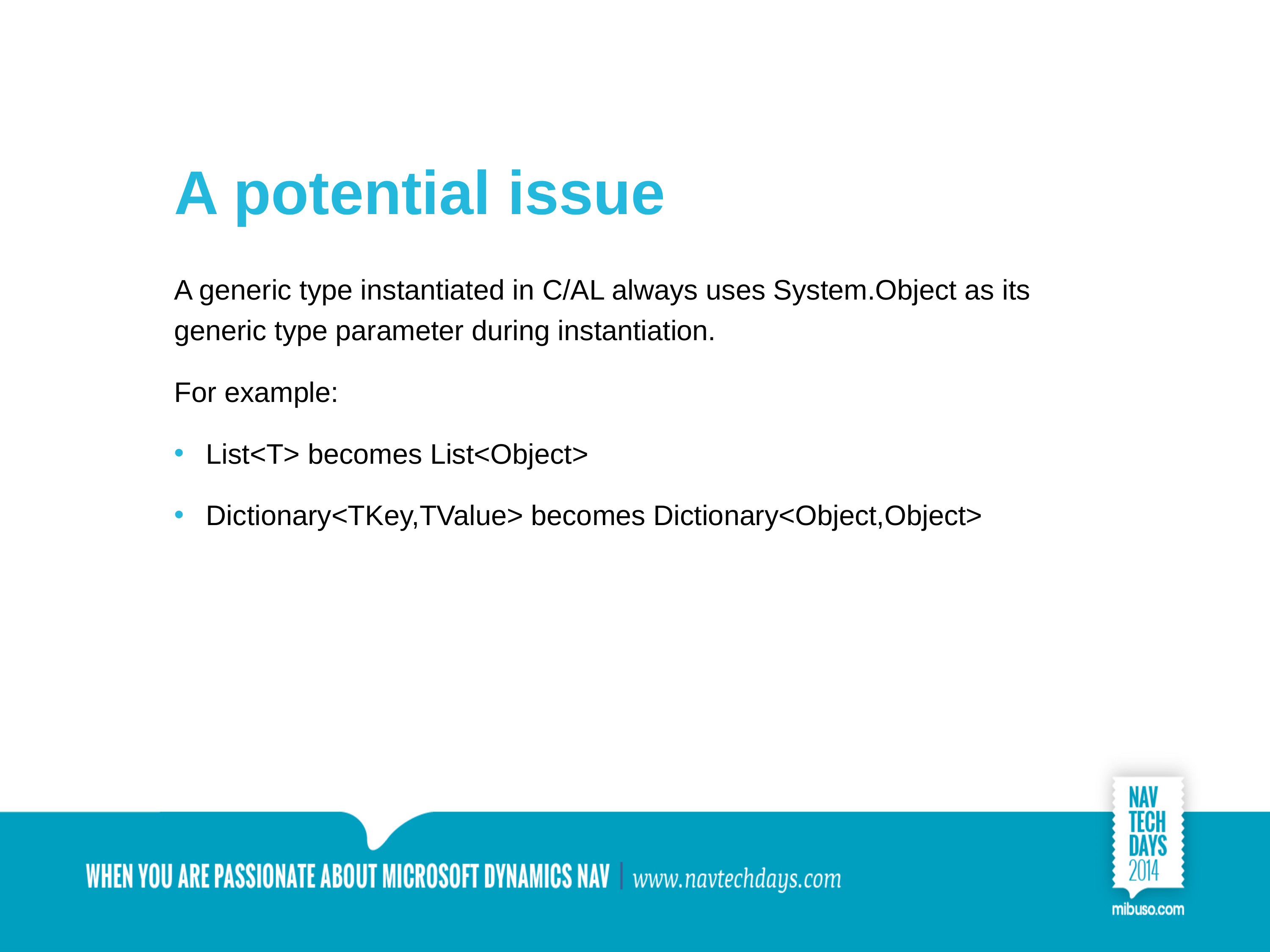

# A potential issue
A generic type instantiated in C/AL always uses System.Object as its generic type parameter during instantiation.
For example:
List<T> becomes List<Object>
Dictionary<TKey,TValue> becomes Dictionary<Object,Object>